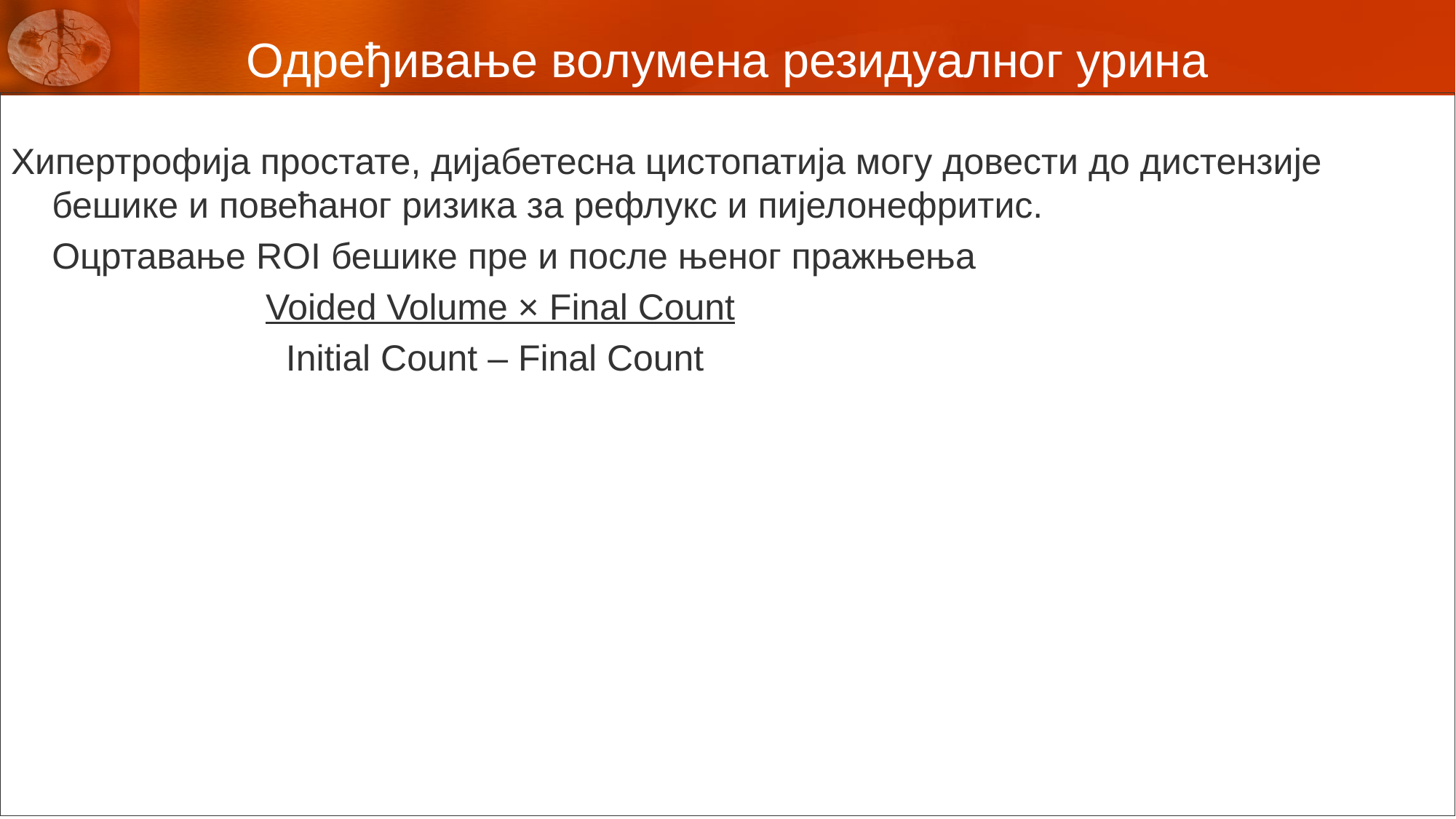

# Одређивање волумена резидуалног урина

Хипертрофија простате, дијабетесна цистопатија могу довести до дистензије бешике и повећаног ризика за рефлукс и пијелонефритис.
Оцртавање ROI бешике пре и после њеног пражњења
                         Voided Volume × Final Count
                           Initial Count – Final Count